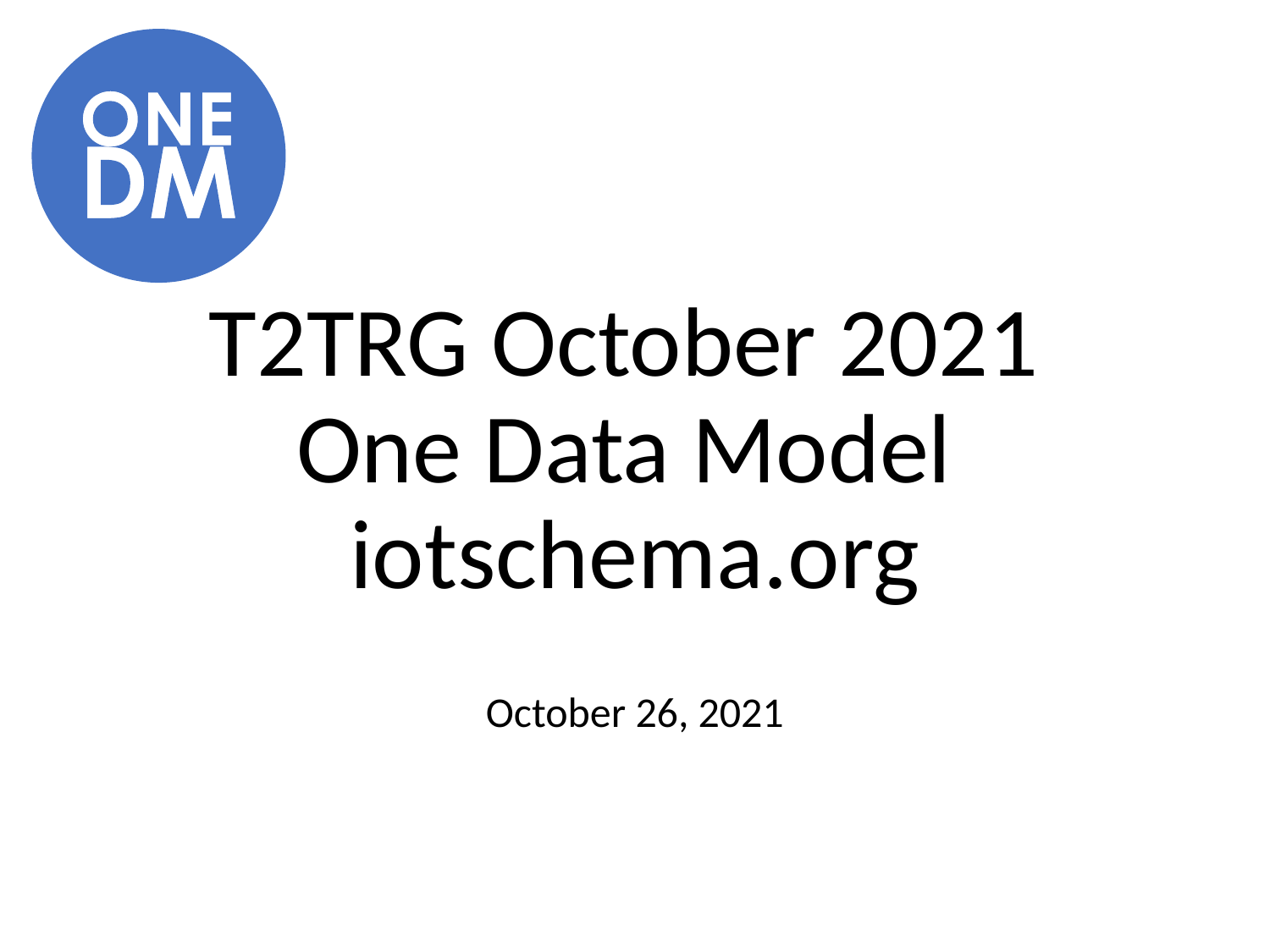

# T2TRG October 2021 One Data Model  iotschema.org

October 26, 2021